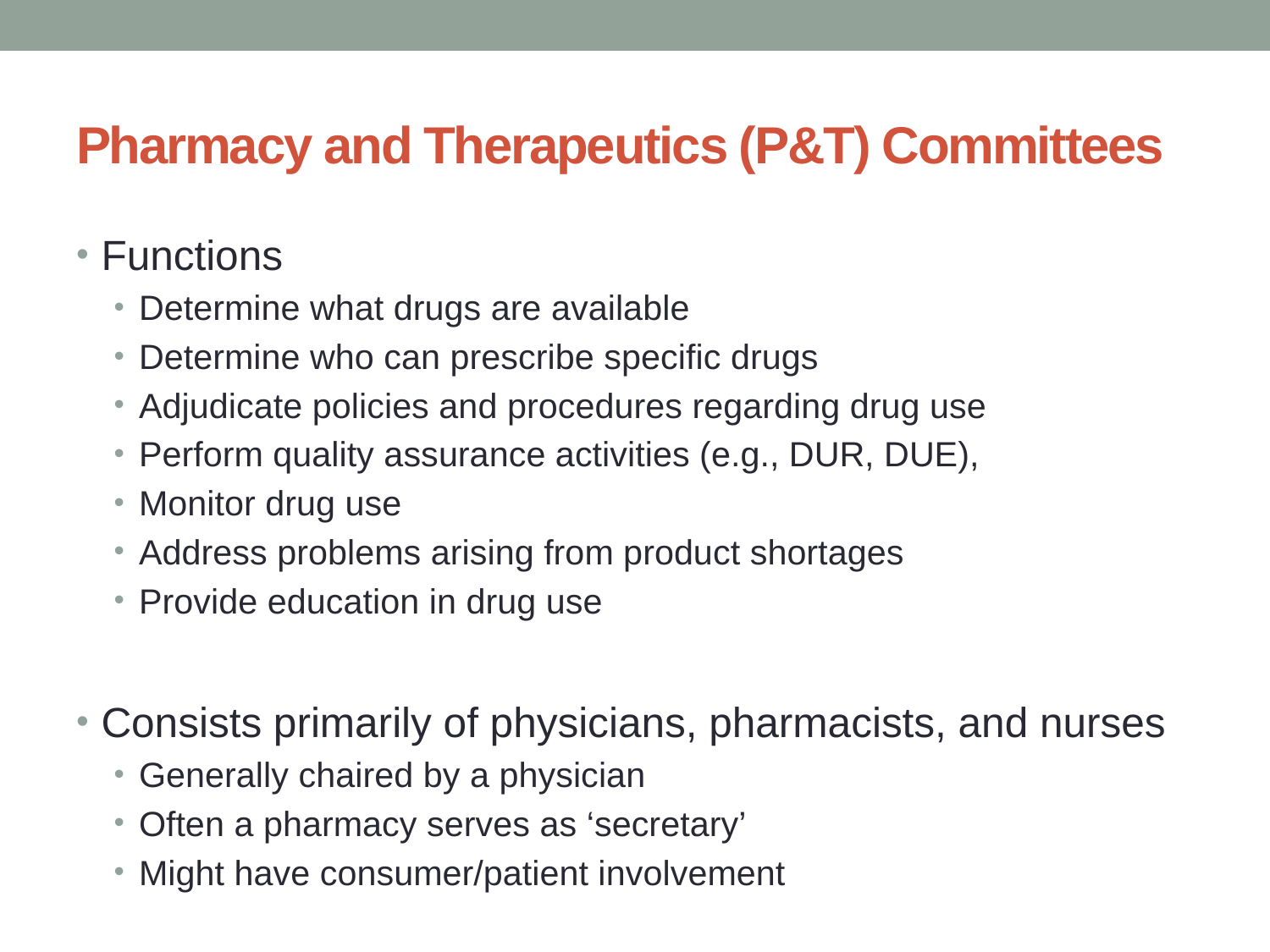

# Pharmacy and Therapeutics (P&T) Committees
Functions
Determine what drugs are available
Determine who can prescribe specific drugs
Adjudicate policies and procedures regarding drug use
Perform quality assurance activities (e.g., DUR, DUE),
Monitor drug use
Address problems arising from product shortages
Provide education in drug use

Consists primarily of physicians, pharmacists, and nurses
Generally chaired by a physician
Often a pharmacy serves as ‘secretary’
Might have consumer/patient involvement